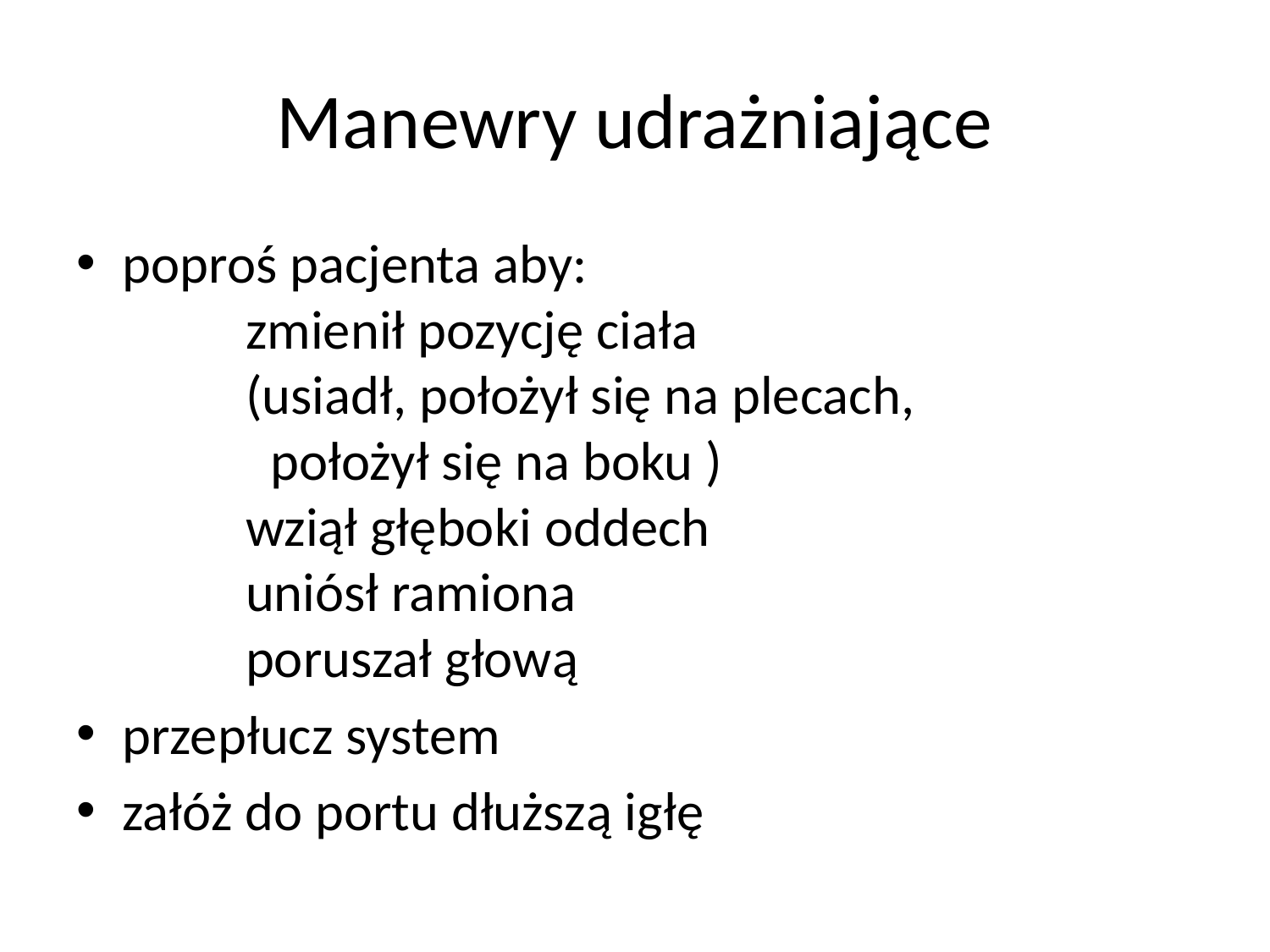

# Manewry udrażniające
poproś pacjenta aby:
	zmienił pozycję ciała
		(usiadł, położył się na plecach,
		  położył się na boku )
	wziął głęboki oddech
	uniósł ramiona
	poruszał głową
przepłucz system
załóż do portu dłuższą igłę